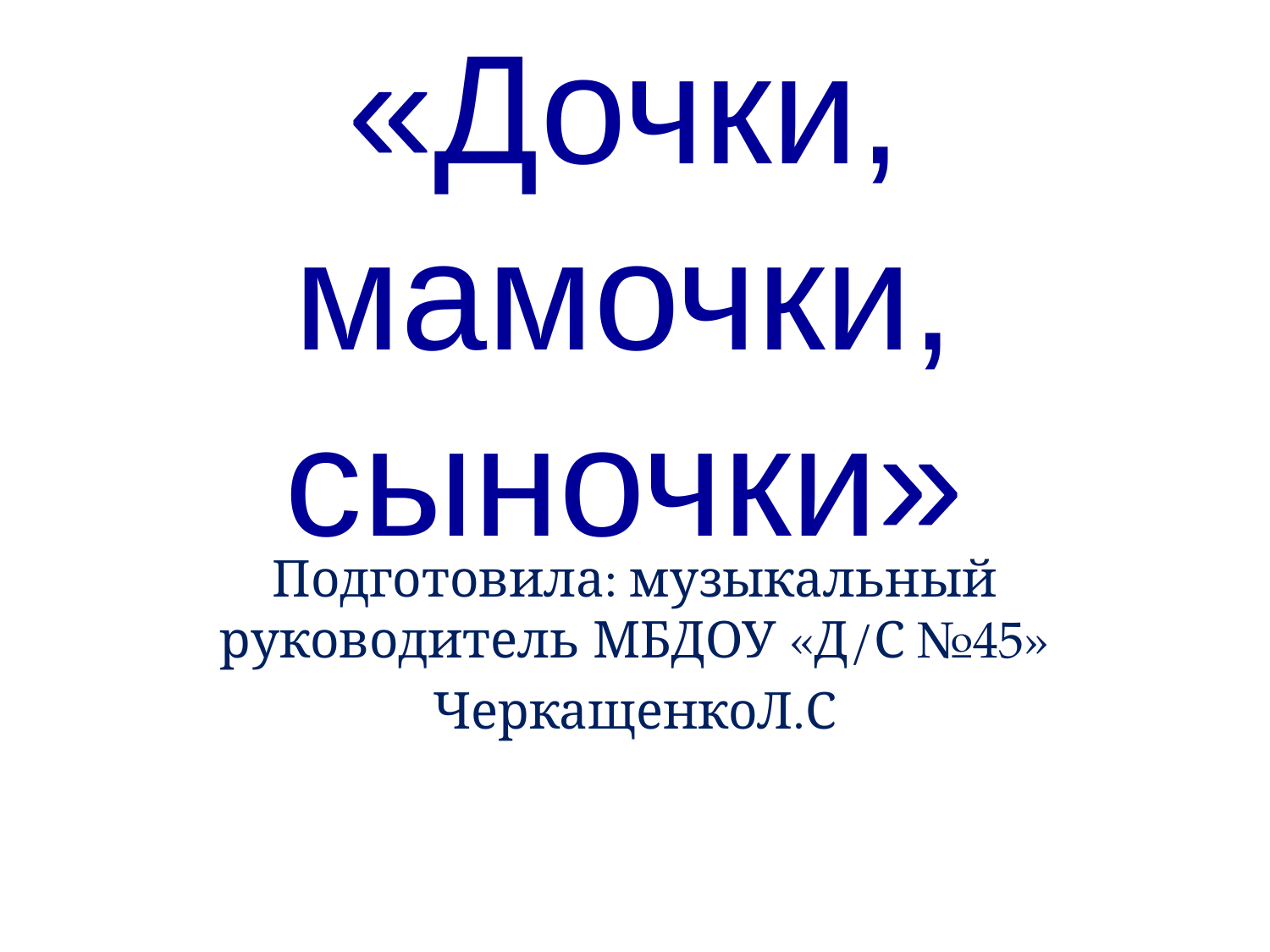

# «Дочки, мамочки, сыночки»
Подготовила: музыкальный руководитель МБДОУ «Д/С №45»
ЧеркащенкоЛ.С